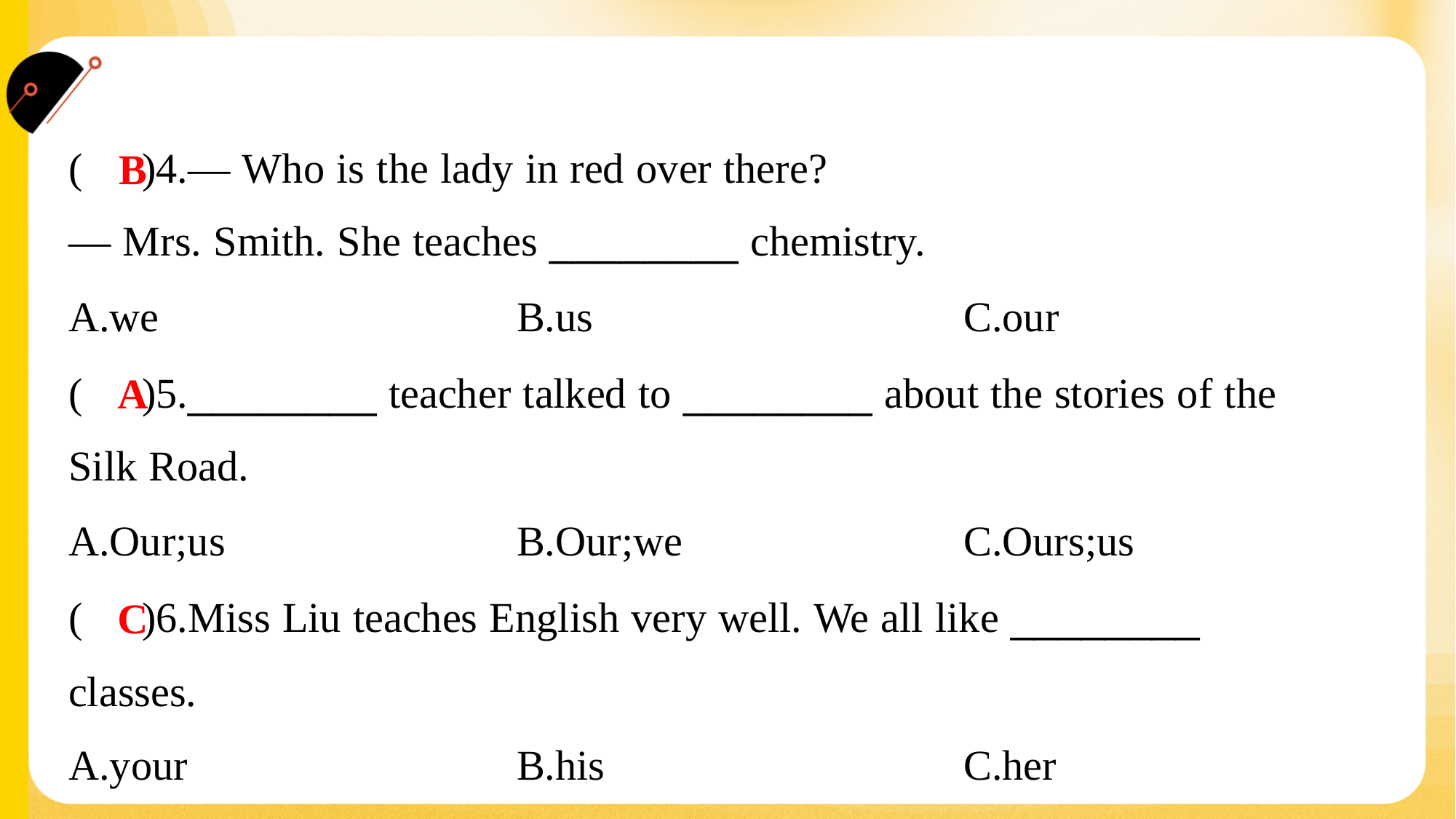

(     )4.— Who is the lady in red over there?
— Mrs. Smith. She teaches ________ chemistry.
B
A.we	B.us	C.our
(     )5.________ teacher talked to ________ about the stories of the
Silk Road.
A
A.Our;us	B.Our;we	C.Ours;us
(     )6.Miss Liu teaches English very well. We all like ________
classes.
C
A.your	B.his	C.her